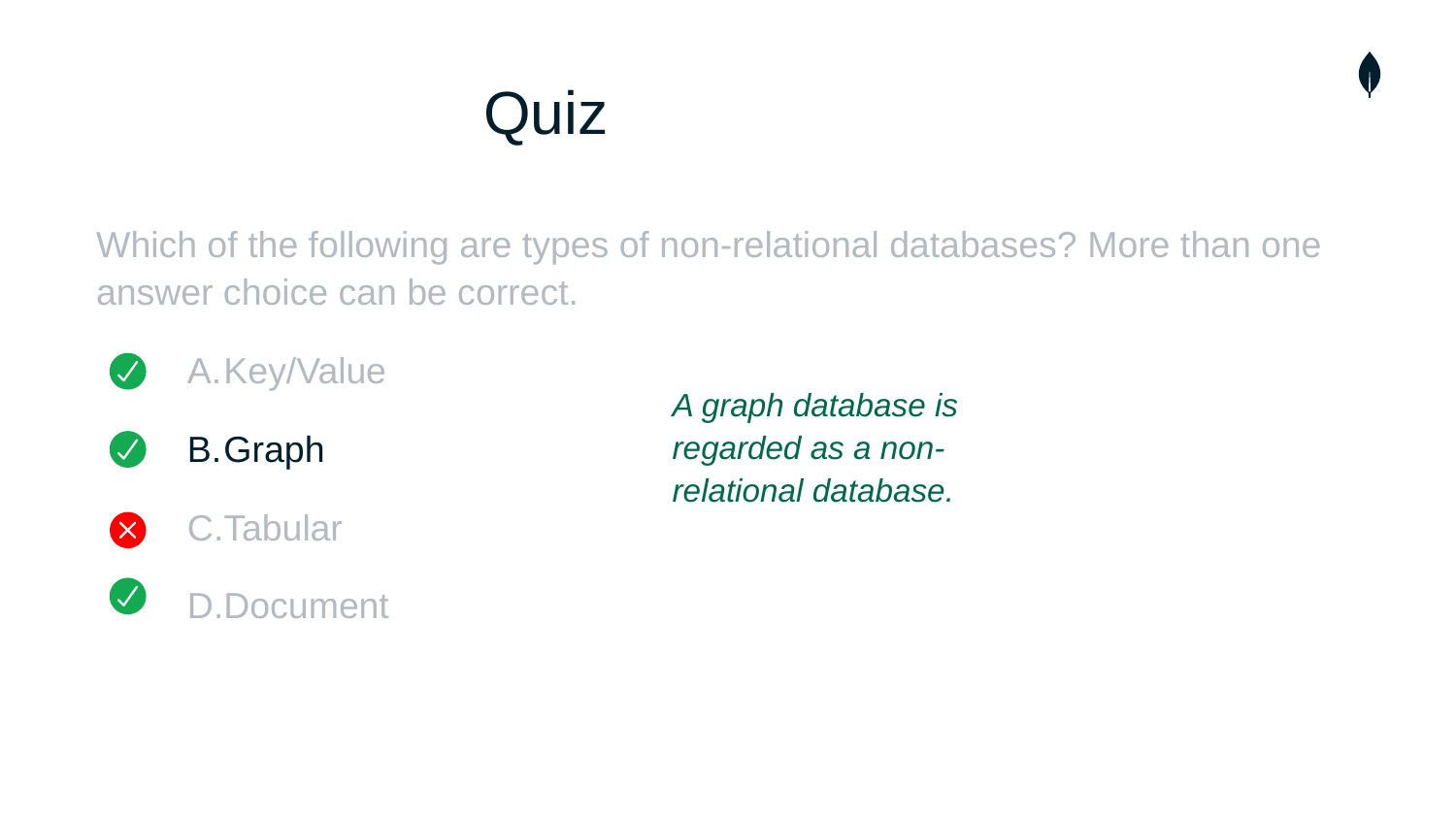

# Quiz
Which of the following are types of non-relational databases? More than one answer choice can be correct.
Key/Value
Graph
Tabular
Document

A graph database is regarded as a non-relational database.